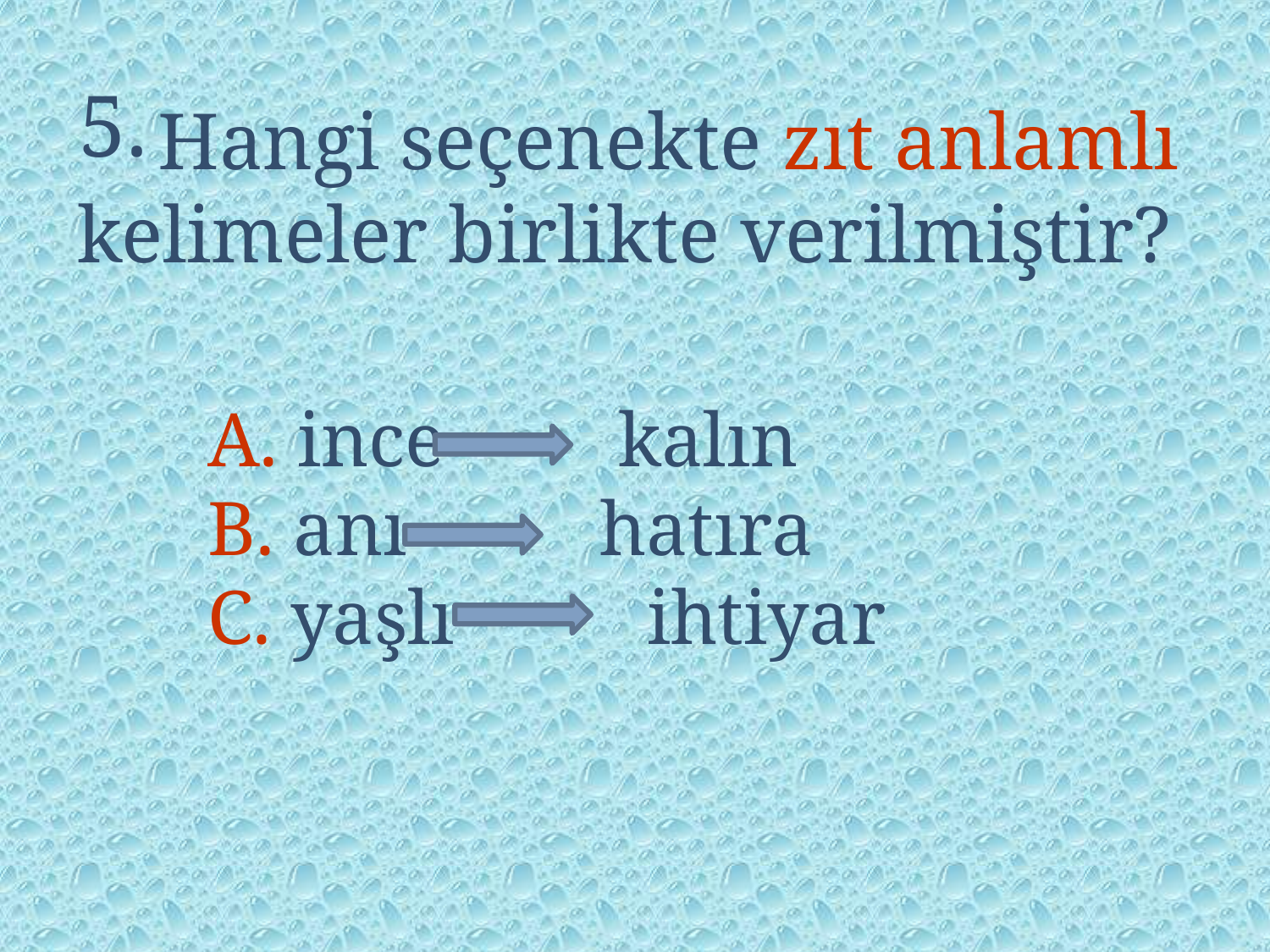

5.
    Hangi seçenekte zıt anlamlı kelimeler birlikte verilmiştir?
A. ince         kalın
B. anı          hatıra
C. yaşlı          ihtiyar